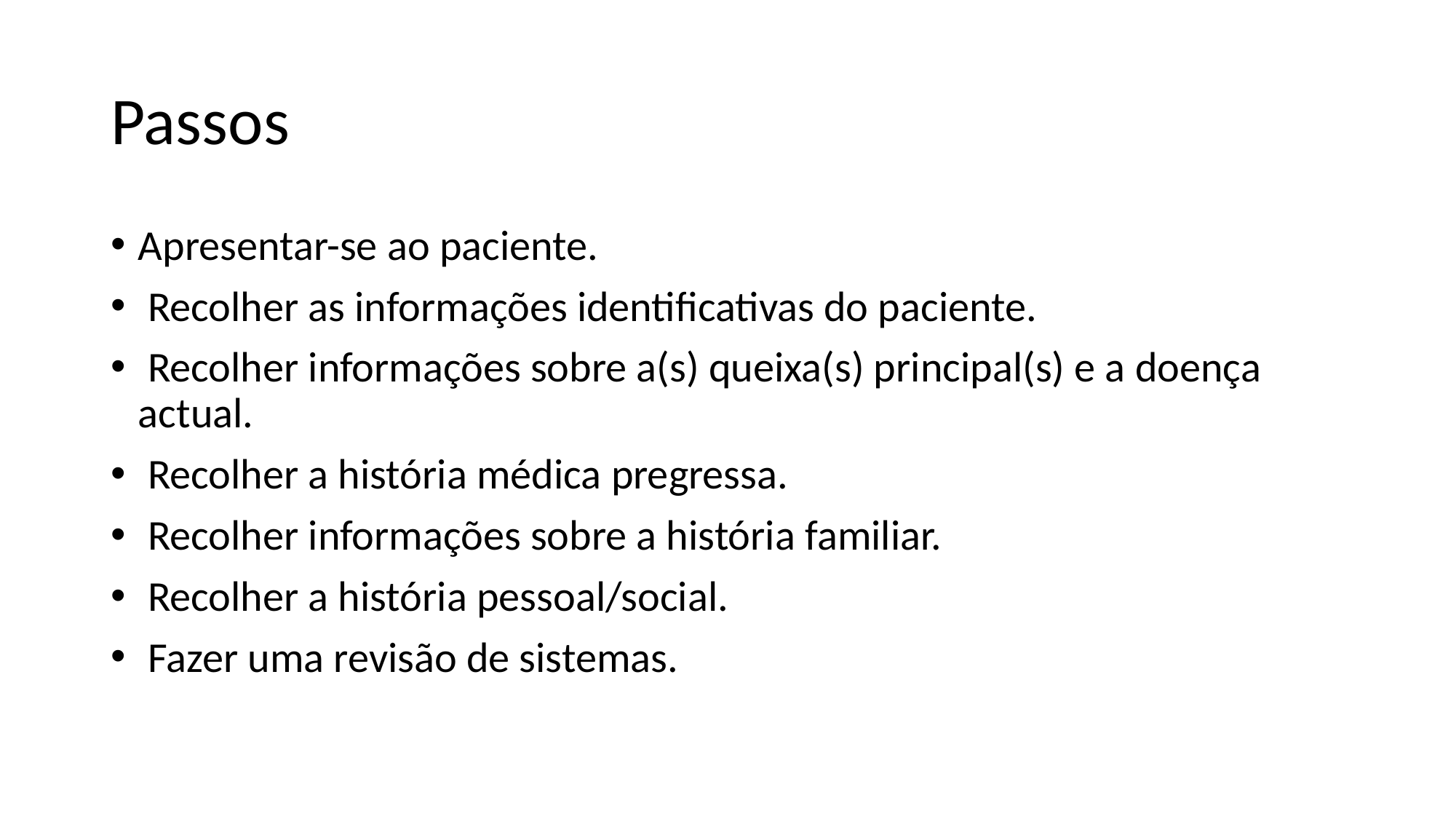

# Passos
Apresentar-se ao paciente.
 Recolher as informações identificativas do paciente.
 Recolher informações sobre a(s) queixa(s) principal(s) e a doença actual.
 Recolher a história médica pregressa.
 Recolher informações sobre a história familiar.
 Recolher a história pessoal/social.
 Fazer uma revisão de sistemas.